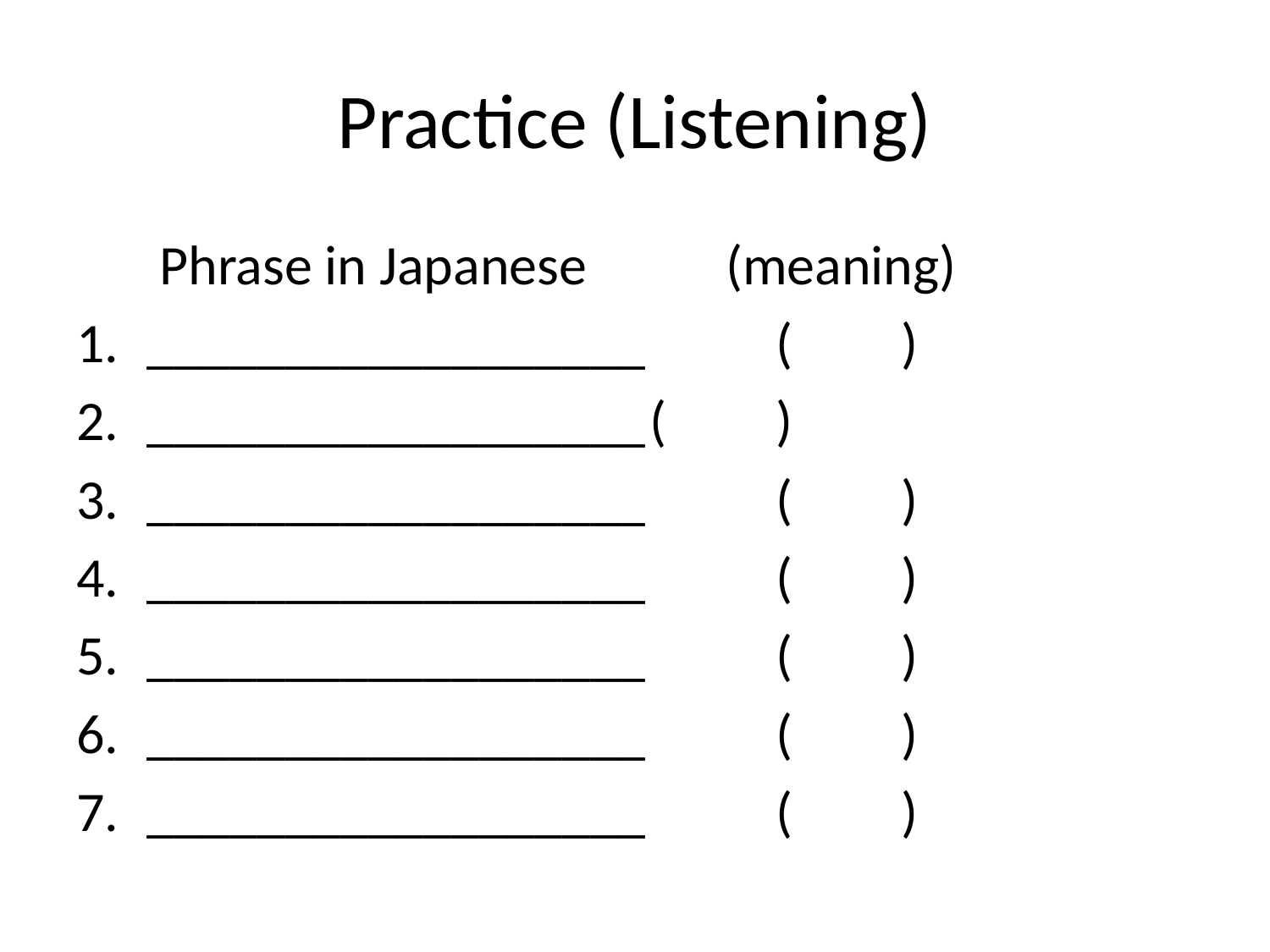

# Practice (Listening)
	 Phrase in Japanese	      (meaning)
__________________   	(			)
__________________	(			)
__________________ 	(			)
__________________ 	(			)
__________________ 	(			)
__________________ 	(			)
__________________ 	(			)